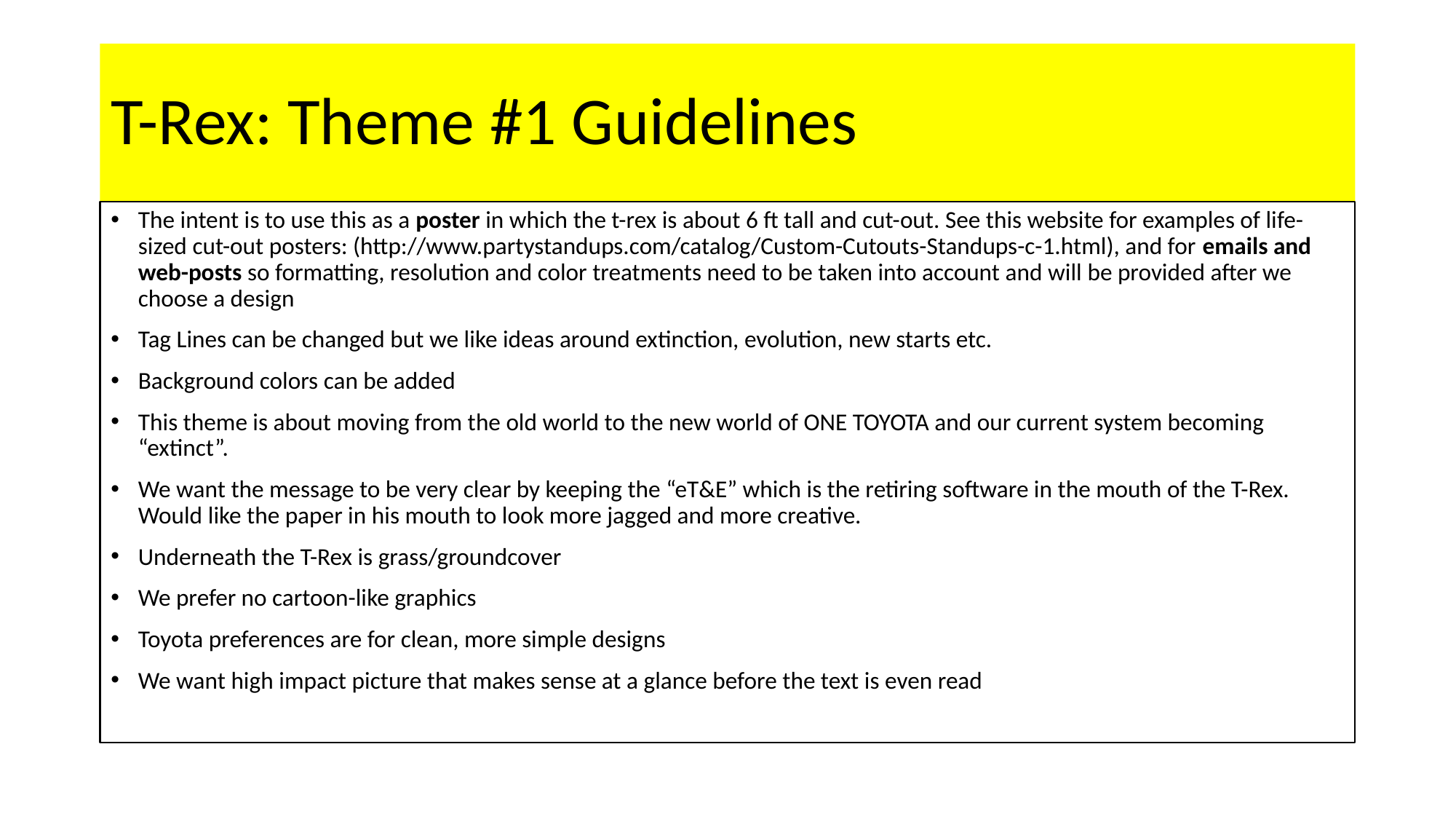

# T-Rex: Theme #1 Guidelines
The intent is to use this as a poster in which the t-rex is about 6 ft tall and cut-out. See this website for examples of life-sized cut-out posters: (http://www.partystandups.com/catalog/Custom-Cutouts-Standups-c-1.html), and for emails and web-posts so formatting, resolution and color treatments need to be taken into account and will be provided after we choose a design
Tag Lines can be changed but we like ideas around extinction, evolution, new starts etc.
Background colors can be added
This theme is about moving from the old world to the new world of ONE TOYOTA and our current system becoming “extinct”.
We want the message to be very clear by keeping the “eT&E” which is the retiring software in the mouth of the T-Rex. Would like the paper in his mouth to look more jagged and more creative.
Underneath the T-Rex is grass/groundcover
We prefer no cartoon-like graphics
Toyota preferences are for clean, more simple designs
We want high impact picture that makes sense at a glance before the text is even read